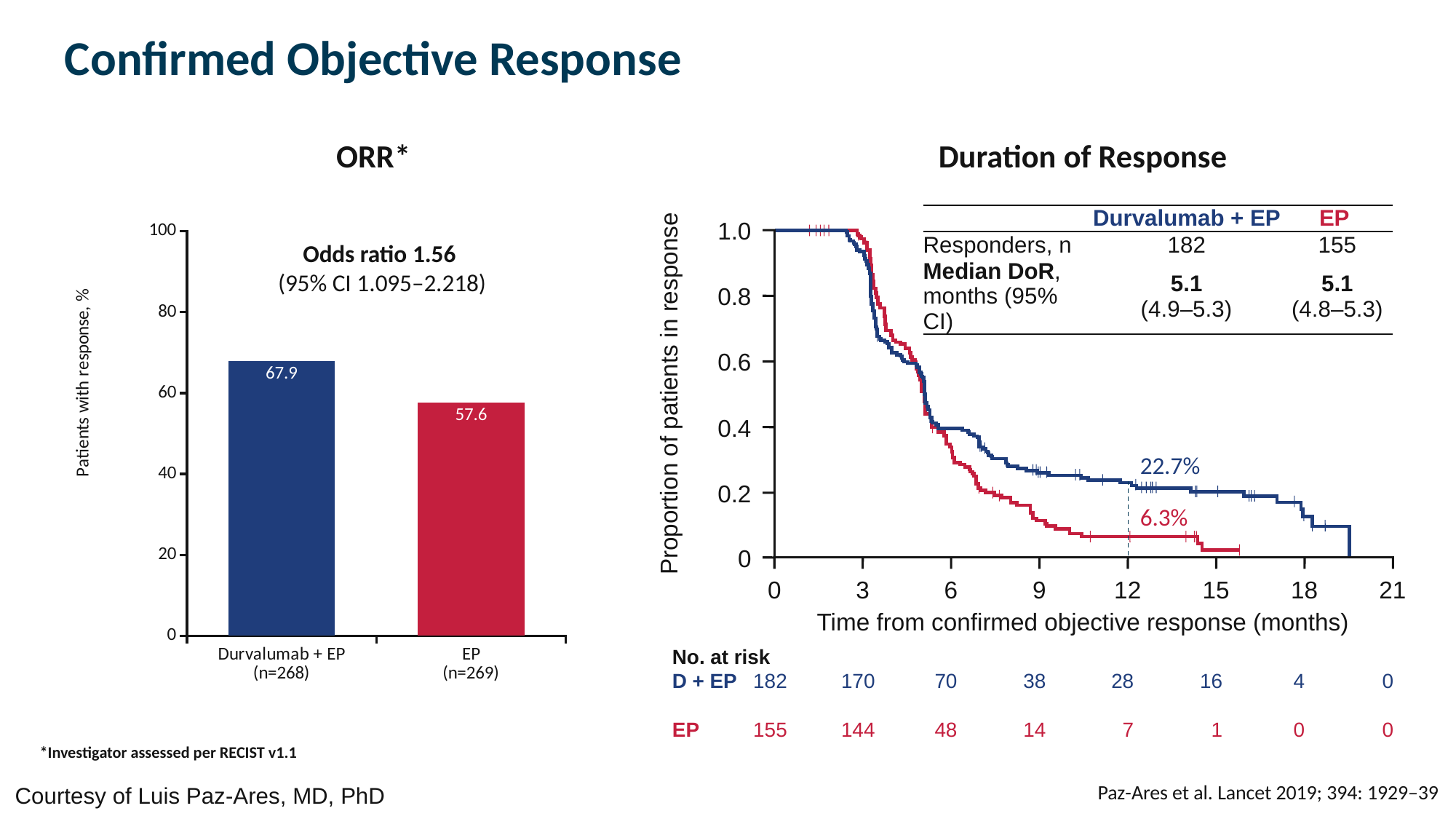

# Confirmed Objective Response

### Chart

| Category | Series 1 |
|---|---|
| Durvalumab + EP (n=268) | 67.9 |
| EP
(n=269) | 57.6 |
ORR*
Duration of Response
|  | Durvalumab + EP | EP |
| --- | --- | --- |
| Responders, n | 182 | 155 |
| Median DoR, months (95% CI) | 5.1 (4.9–5.3) | 5.1 (4.8–5.3) |
1.0

Odds ratio 1.56
 (95% CI 1.095–2.218)
0.8

0.6

Proportion of patients in response
0.4

22.7%
0.2

6.3%
0
0
3
6
9
12
15
18
21

Time from confirmed objective response (months)
No. at risk
D + EP	182	170	70	38	28	16	4	0
EP	155	144	48	14	  7	  1	0	0
*Investigator assessed per RECIST v1.1
Paz-Ares et al. Lancet 2019; 394: 1929–39
Courtesy of Luis Paz-Ares, MD, PhD